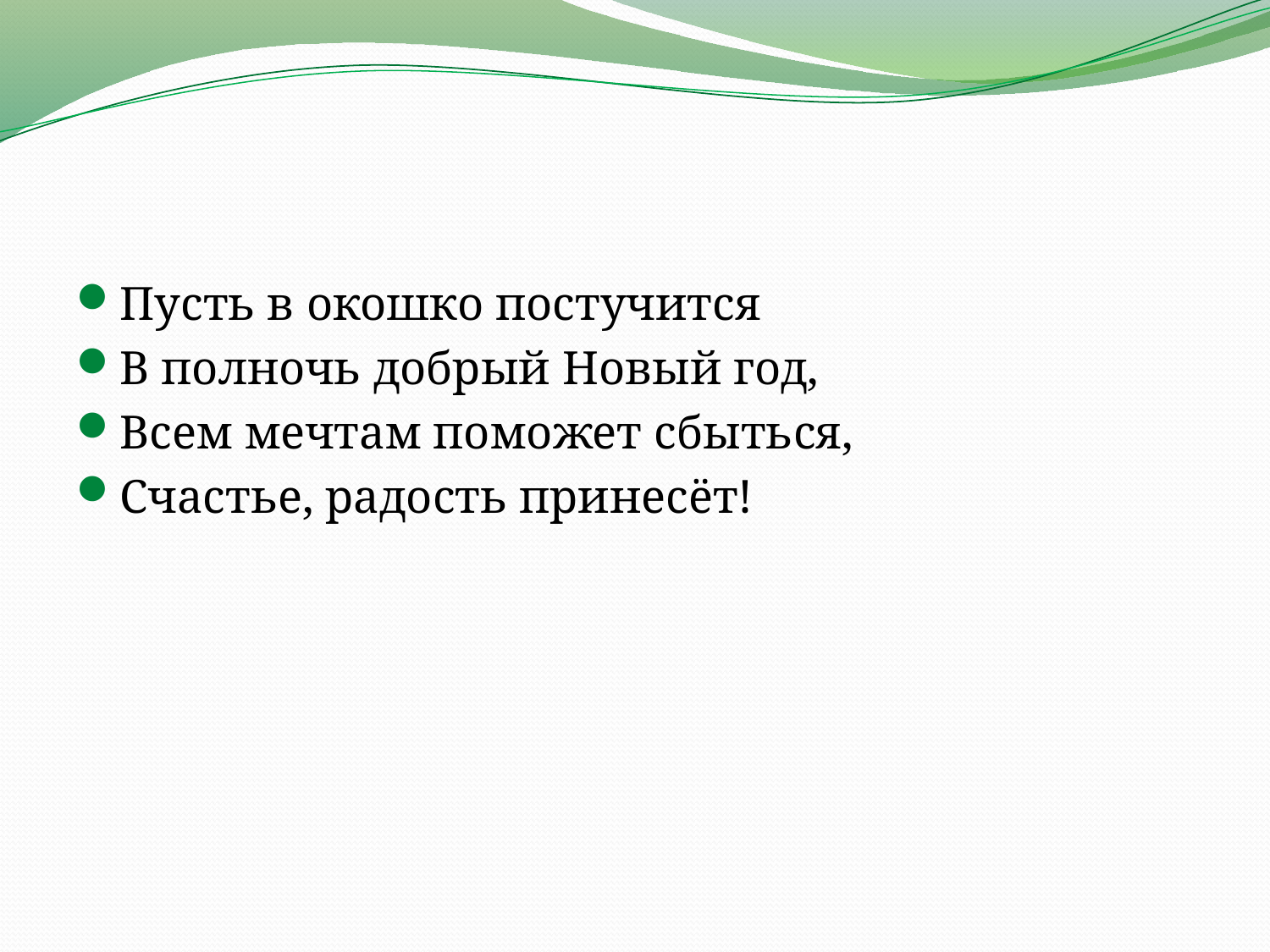

#
Пусть в окошко постучится
В полночь добрый Новый год,
Всем мечтам поможет сбыться,
Счастье, радость принесёт!